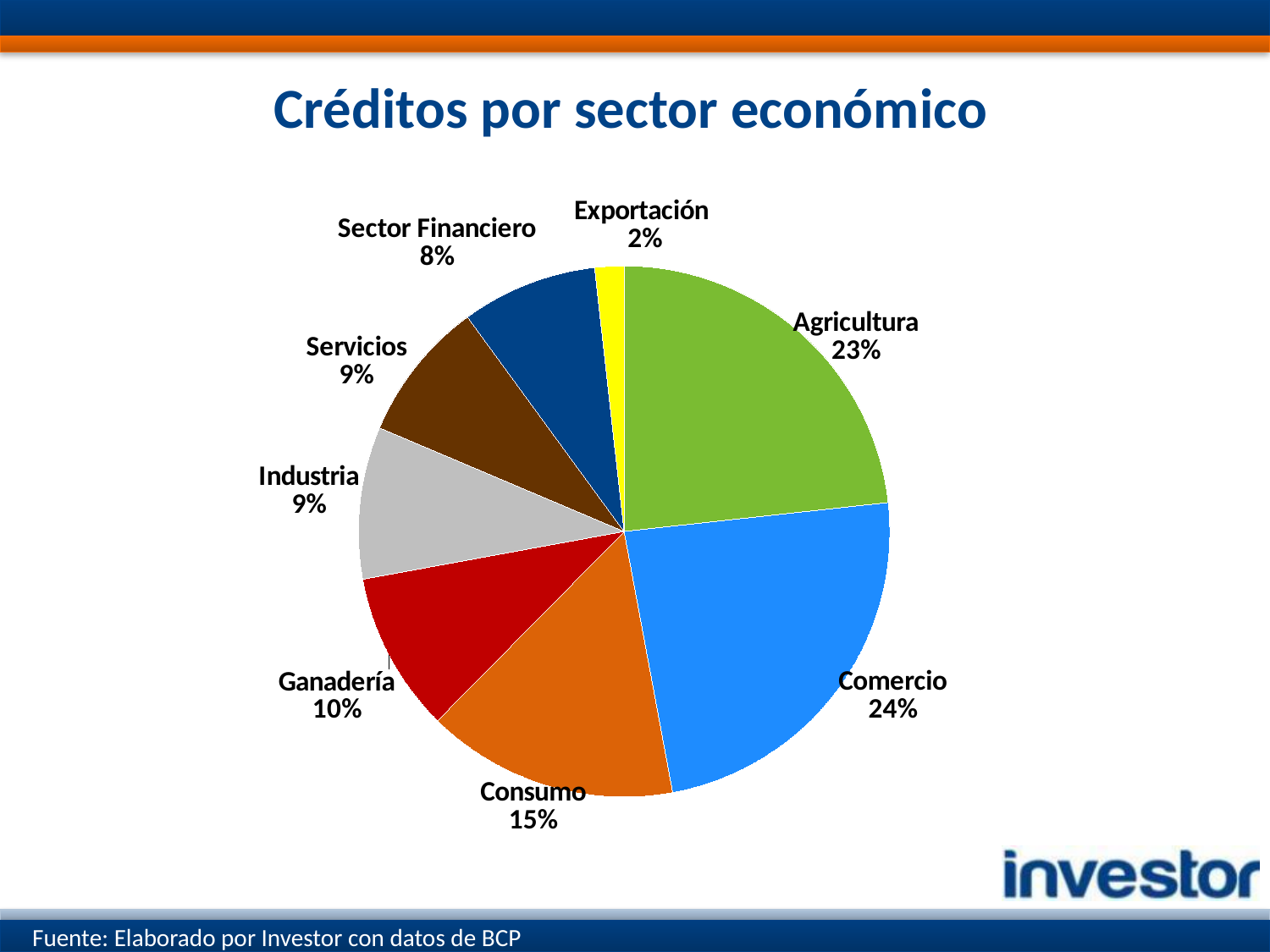

# Créditos por sector económico

### Chart

| Category | Cartera por Sectores |
|---|---|
| Agricultura | 0.2325984669429013 |
| Comercio | 0.23807588003778837 |
| Consumo | 0.1532279617626553 |
| Ganadería | 0.09724398317760777 |
| Industria | 0.09269866054990741 |
| Servicios | 0.0858323595159808 |
| Sector Financiero | 0.08259096086400888 |
| Exportación  | 0.017731727149150216 |
Fuente: Elaborado por Investor con datos de BCP